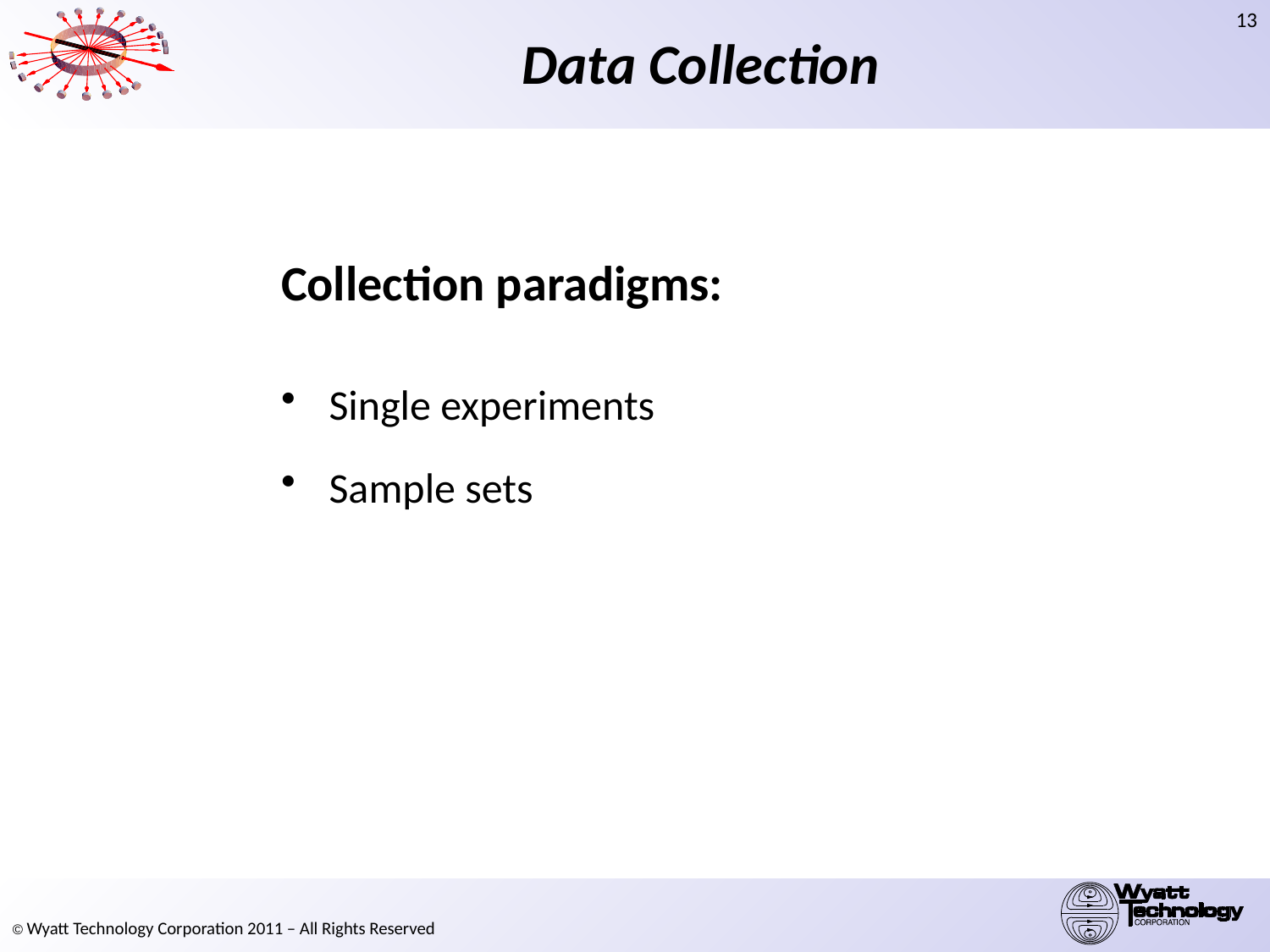

# Data Collection
Collection paradigms:

Single experiments
Sample sets